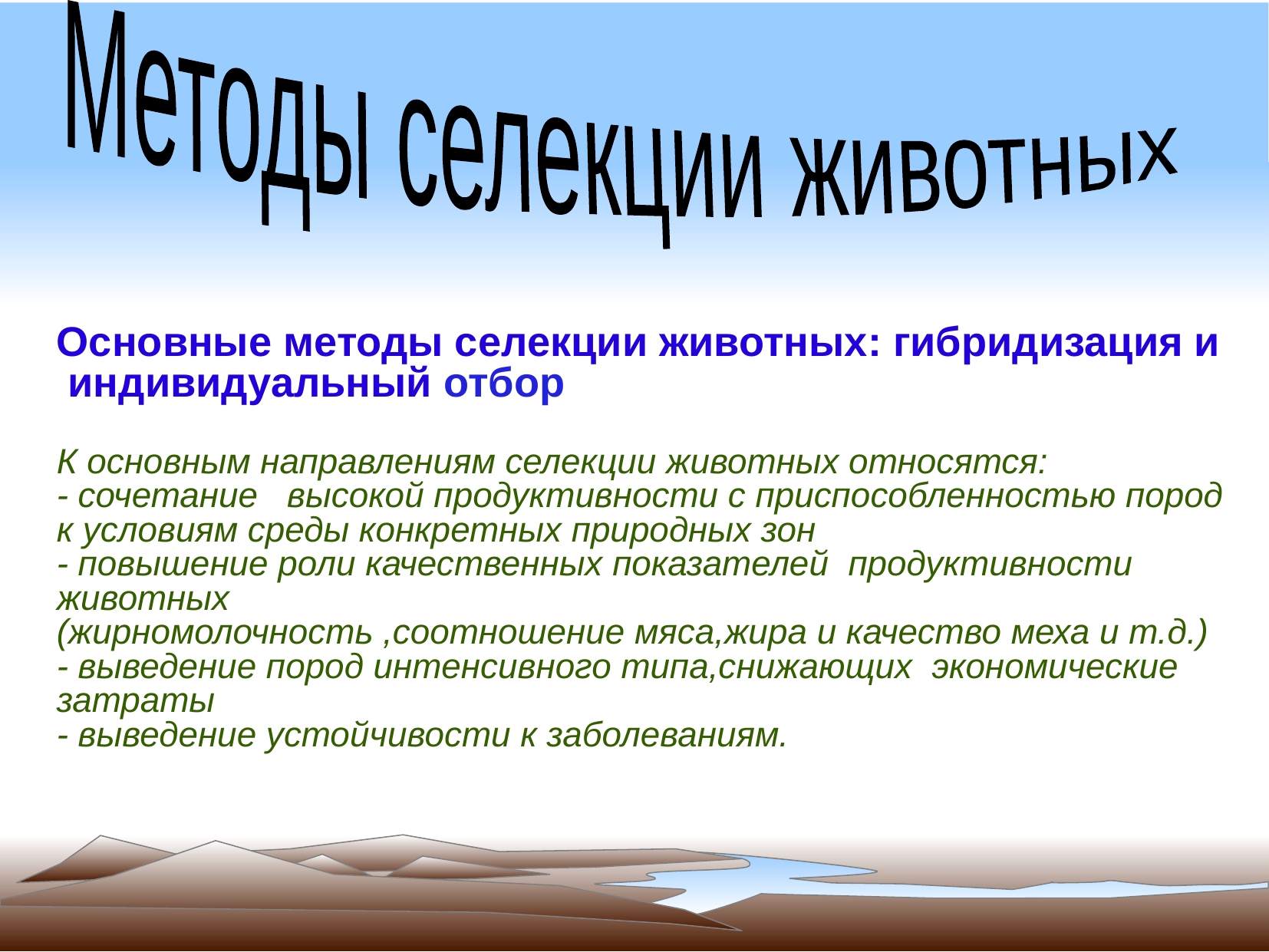

Методы селекции животных

Основные методы селекции животных: гибридизация и
 индивидуальный отбор

К основным направлениям селекции животных относятся:
- сочетание   высокой продуктивности с приспособленностью пород
к условиям среды конкретных природных зон
- повышение роли качественных показателей  продуктивности животных
(жирномолочность ,соотношение мяса,жира и качество меха и т.д.)‏
- выведение пород интенсивного типа,снижающих  экономические затраты
- выведение устойчивости к заболеваниям.